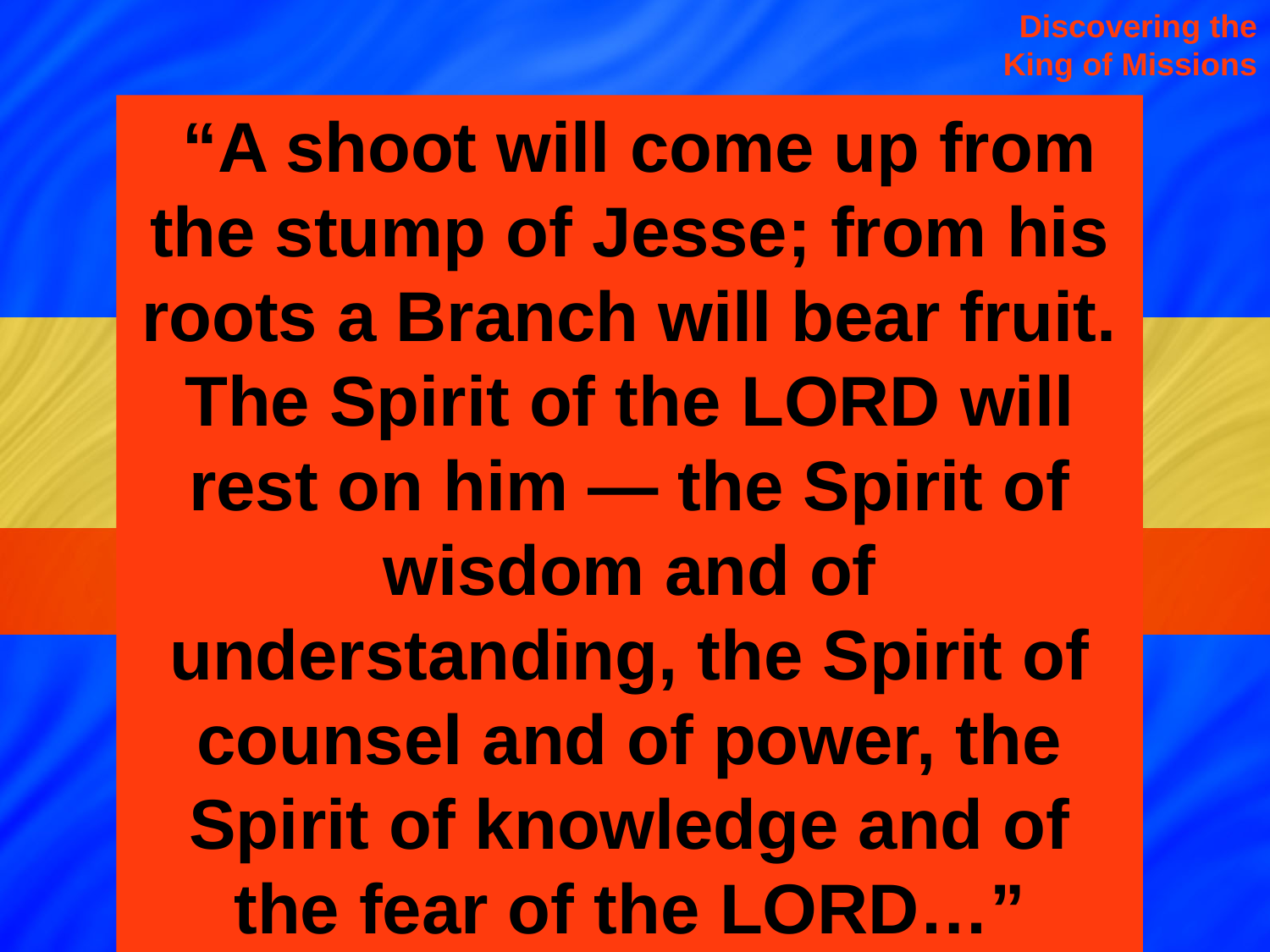

Discovering the King of Missions
 “A shoot will come up from the stump of Jesse; from his roots a Branch will bear fruit. The Spirit of the Lord will rest on him — the Spirit of wisdom and of understanding, the Spirit of counsel and of power, the Spirit of knowledge and of the fear of the Lord…” Isaiah 11:1-3